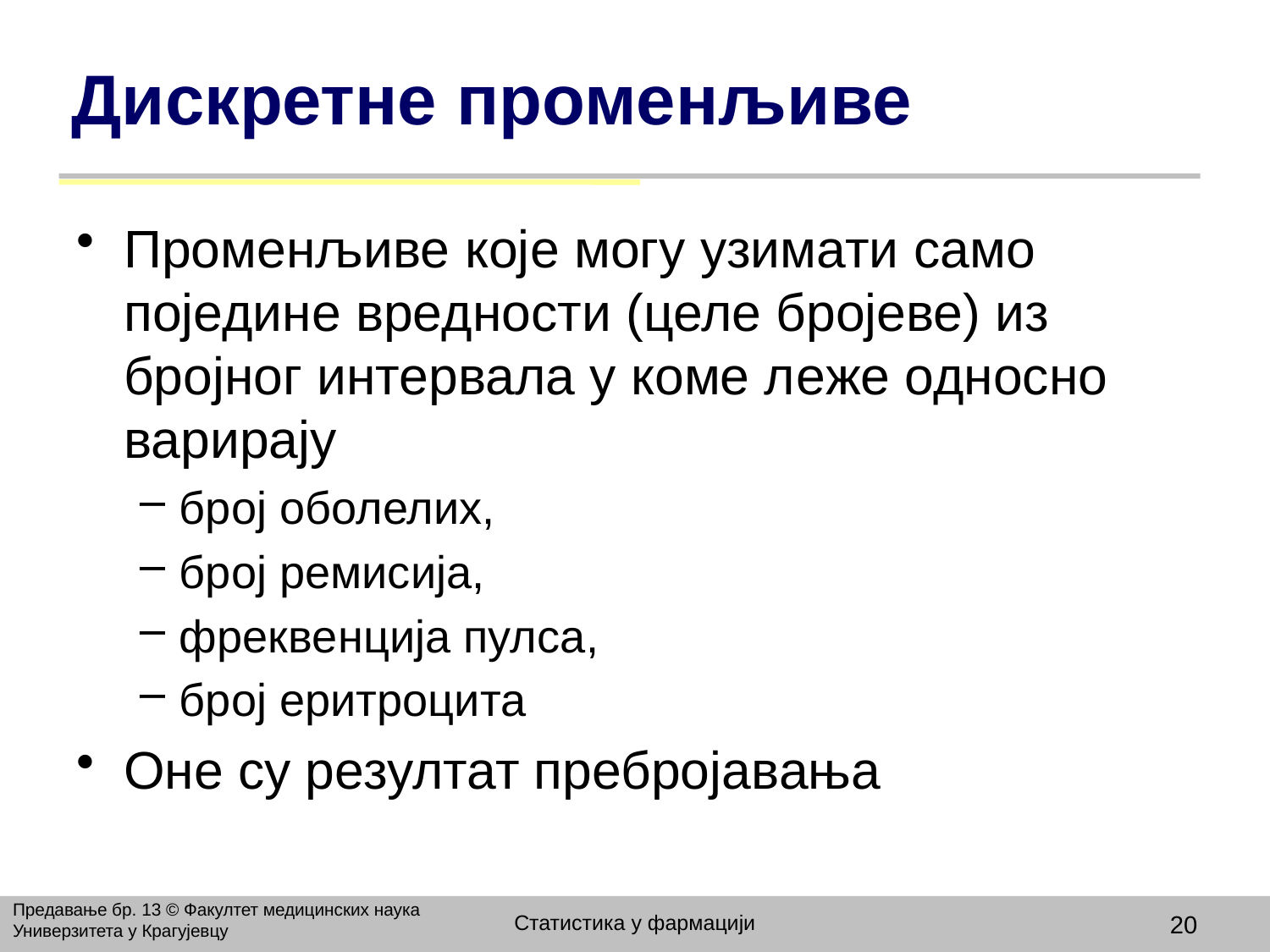

# Дискретне променљиве
Променљиве које могу узимати само поједине вредности (целе бројеве) из бројног интервала у коме леже односно варирају
број оболелих,
број ремисија,
фреквенција пулса,
број еритроцита
Оне су резултат пребројавања
Предавање бр. 13 © Факултет медицинских наука Универзитета у Крагујевцу
Статистика у фармацији
20